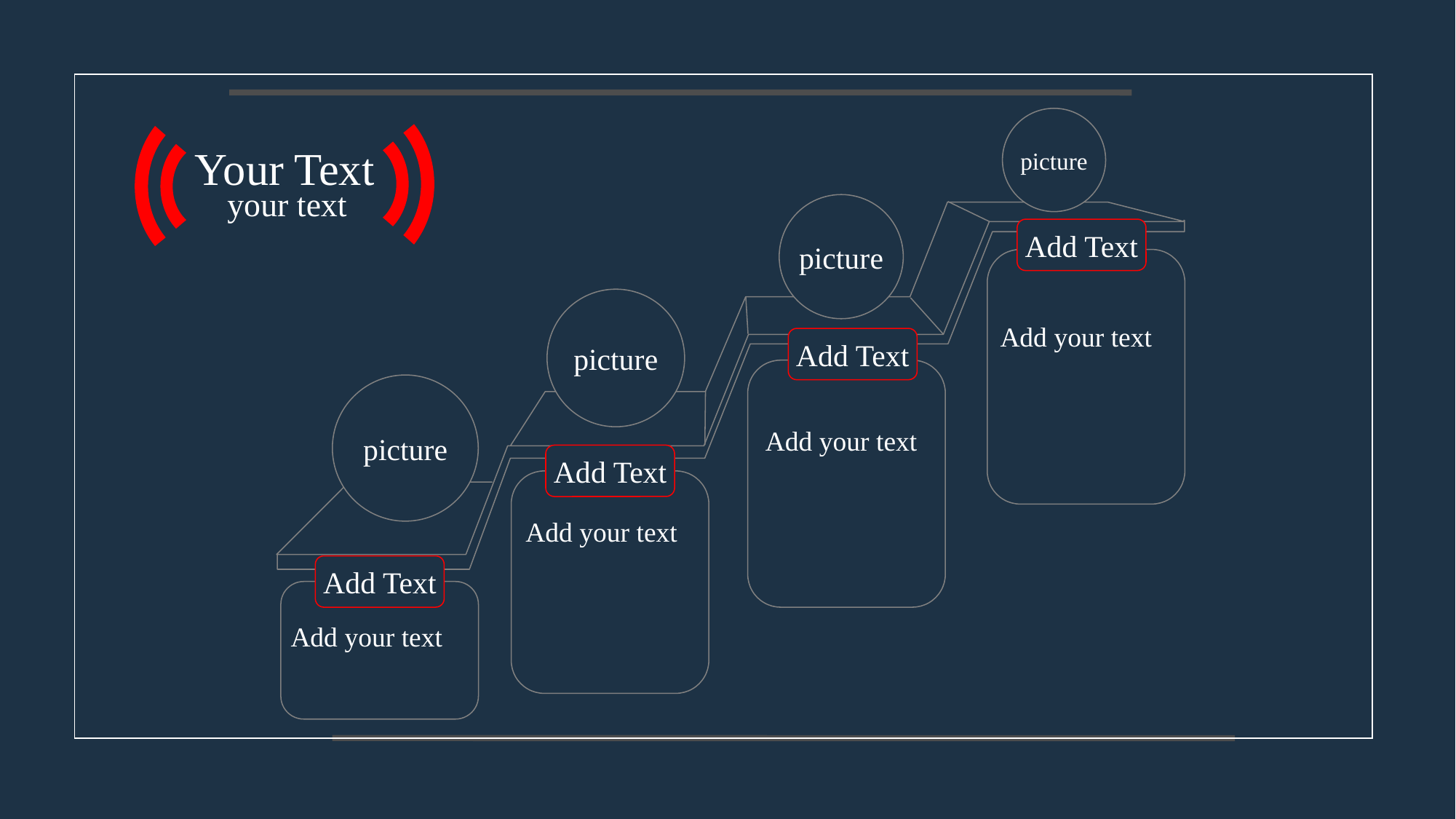

picture

Your Text
your text
picture

Add Text

picture
Add your text
Add Text

picture
Add your text
Add Text

Add your text
Add Text

Add your text